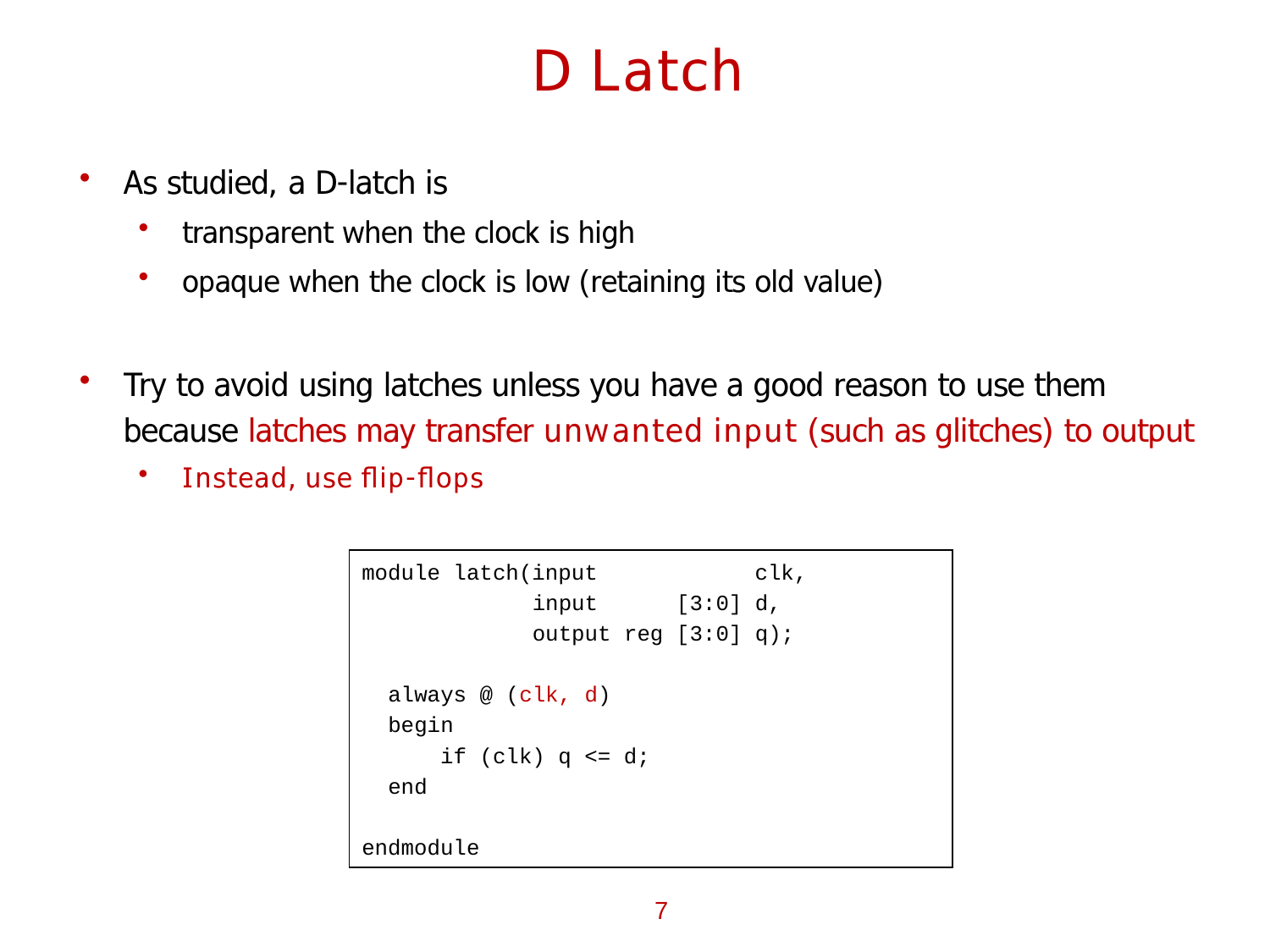

# D Latch
As studied, a D-latch is
transparent when the clock is high
opaque when the clock is low (retaining its old value)

Try to avoid using latches unless you have a good reason to use them because latches may transfer unwanted input (such as glitches) to output
Instead, use flip-flops

module latch(input            clk,
             input      [3:0] d,
             output reg [3:0] q);

  always @ (clk, d)
  begin
      if (clk) q <= d;
  end

endmodule
7